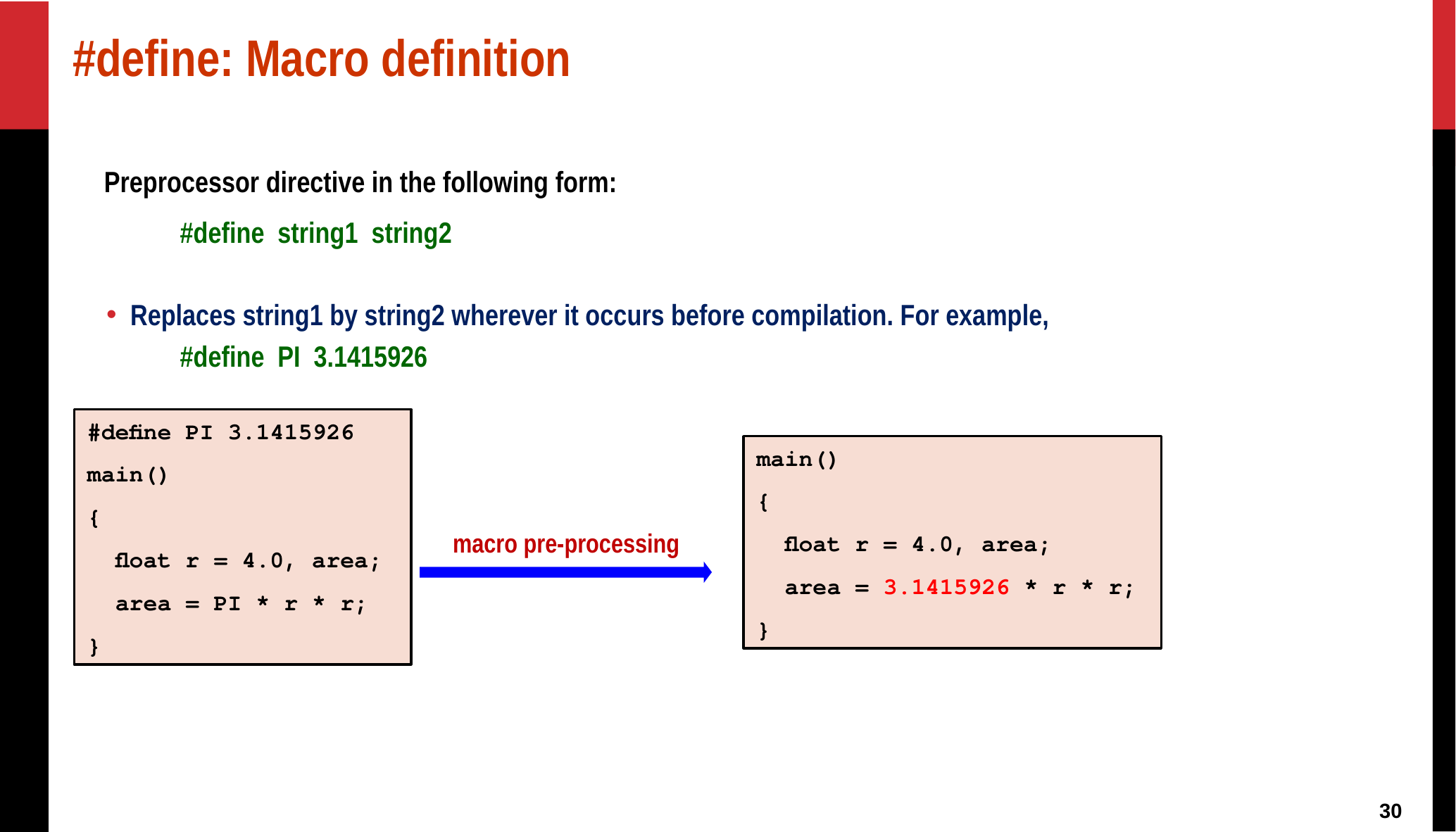

# #define: Macro definition
     Preprocessor directive in the following form:
           #define  string1  string2

Replaces string1 by string2 wherever it occurs before compilation. For example,
           #define  PI  3.1415926
#define PI 3.1415926
main()
{
  float r = 4.0, area;
  area = PI * r * r;
}
main()
{
  float r = 4.0, area;
  area = 3.1415926 * r * r;
}
macro pre-processing

30